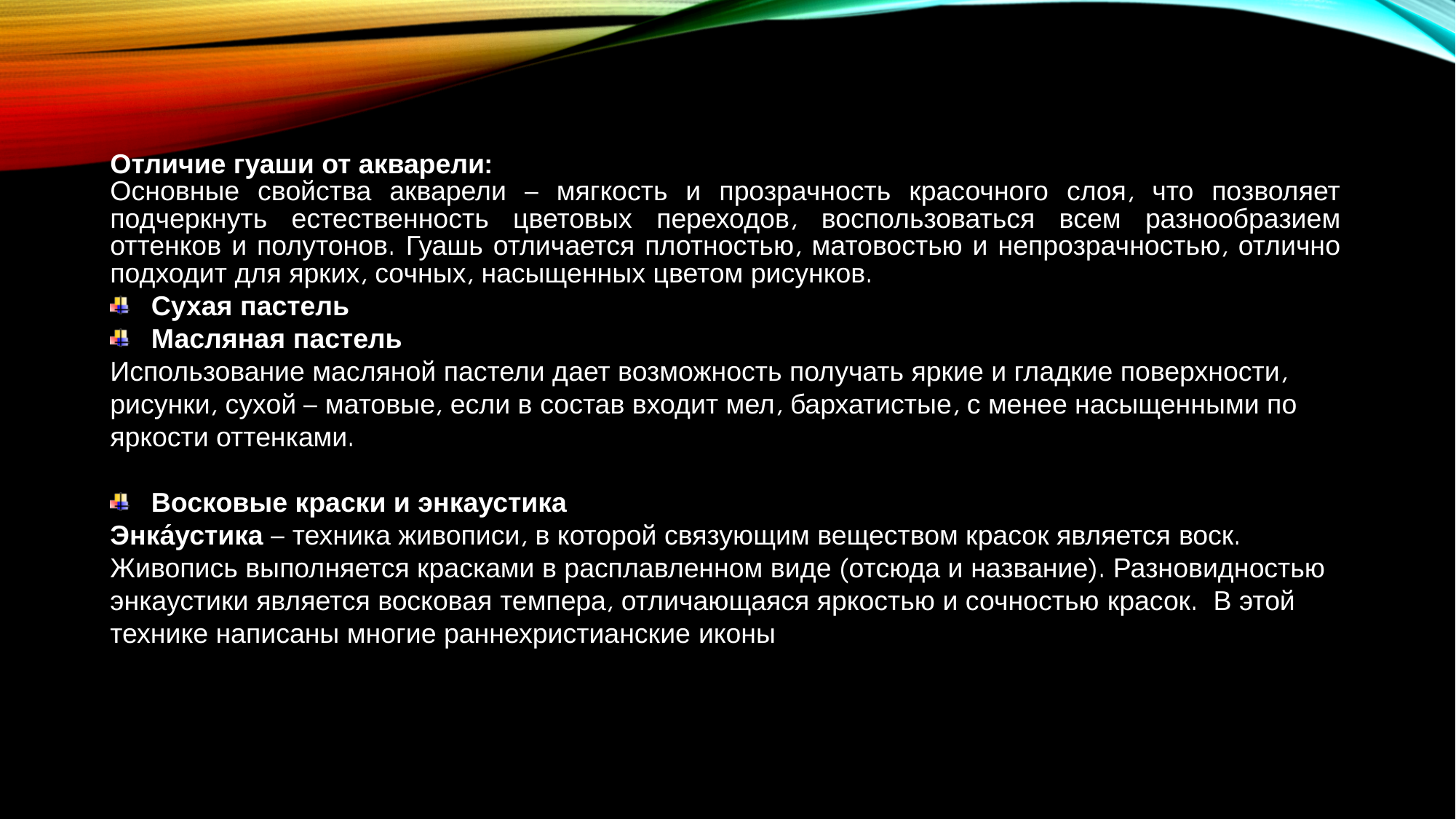

Отличие гуаши от акварели:
Основные свойства акварели – мягкость и прозрачность красочного слоя, что позволяет подчеркнуть естественность цветовых переходов, воспользоваться всем разнообразием оттенков и полутонов. Гуашь отличается плотностью, матовостью и непрозрачностью, отлично подходит для ярких, сочных, насыщенных цветом рисунков.
Сухая пастель
Масляная пастель
Использование масляной пастели дает возможность получать яркие и гладкие поверхности, рисунки, сухой – матовые, если в состав входит мел, бархатистые, с менее насыщенными по яркости оттенками.

Восковые краски и энкаустика
Энка́устика – техника живописи, в которой связующим веществом красок является воск.  Живопись выполняется красками в расплавленном виде (отсюда и название). Разновидностью энкаустики является восковая темпера, отличающаяся яркостью и сочностью красок.  В этой технике написаны многие раннехристианские иконы